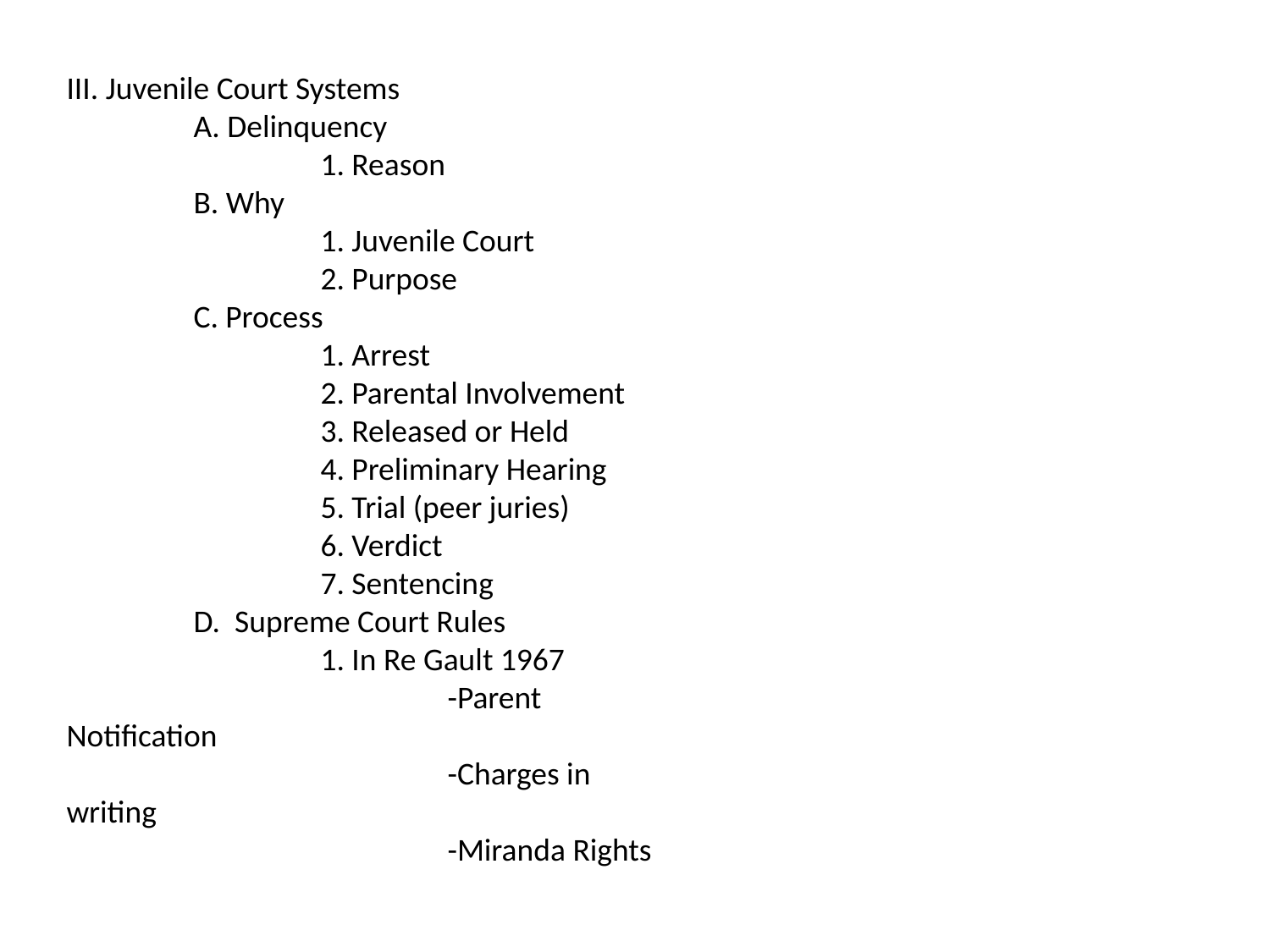

III. Juvenile Court Systems
	A. Delinquency
		1. Reason
	B. Why
		1. Juvenile Court
		2. Purpose
	C. Process
		1. Arrest
		2. Parental Involvement
		3. Released or Held
		4. Preliminary Hearing
		5. Trial (peer juries)
		6. Verdict
		7. Sentencing
	D.  Supreme Court Rules
		1. In Re Gault 1967
			-Parent Notification
			-Charges in writing
			-Miranda Rights